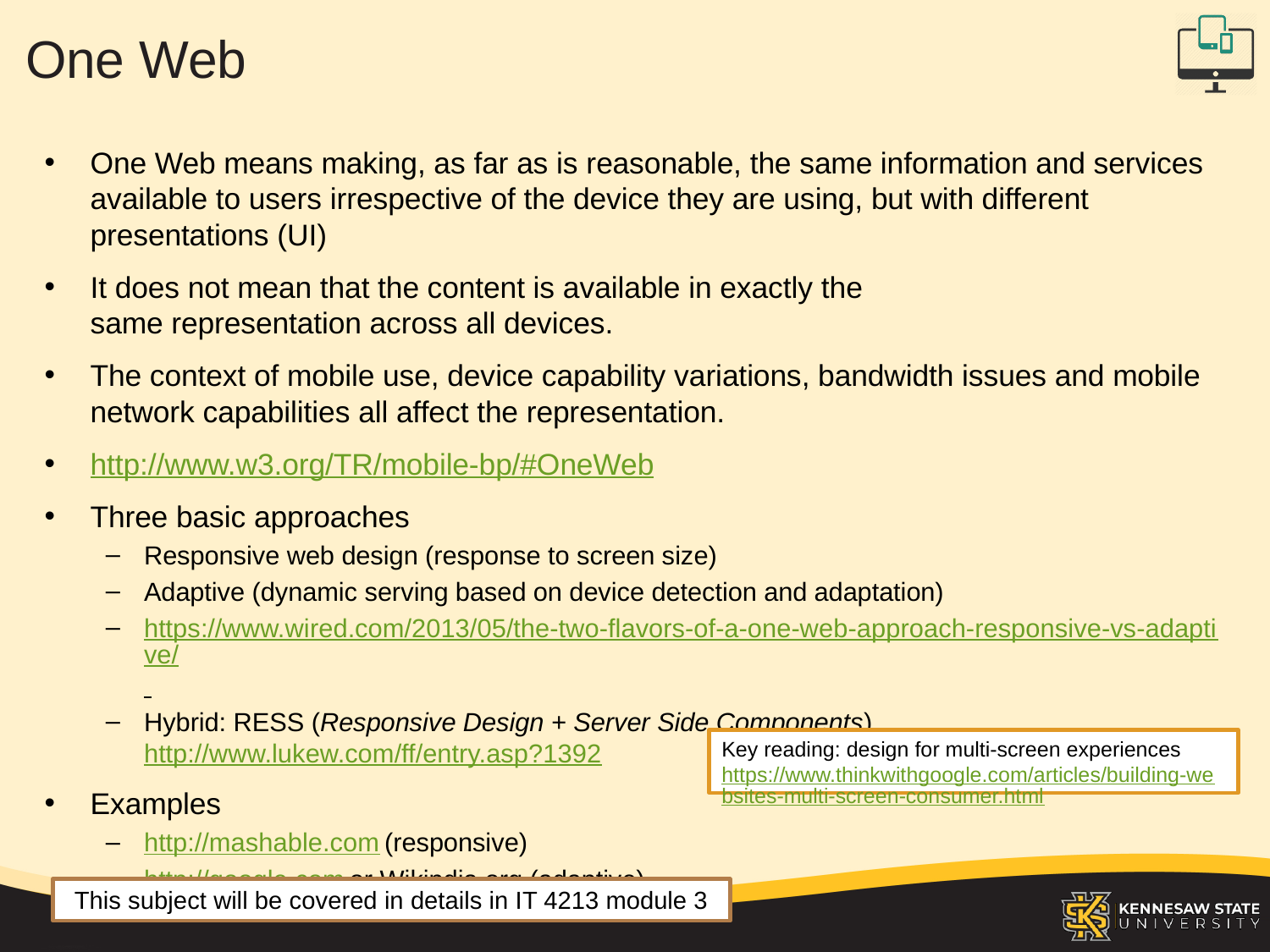

# One Web
One Web means making, as far as is reasonable, the same information and services available to users irrespective of the device they are using, but with different presentations (UI)
It does not mean that the content is available in exactly the same representation across all devices.
The context of mobile use, device capability variations, bandwidth issues and mobile network capabilities all affect the representation.
http://www.w3.org/TR/mobile-bp/#OneWeb
Three basic approaches
Responsive web design (response to screen size)
Adaptive (dynamic serving based on device detection and adaptation)
https://www.wired.com/2013/05/the-two-flavors-of-a-one-web-approach-responsive-vs-adaptive/
Hybrid: RESS (Responsive Design + Server Side Components) http://www.lukew.com/ff/entry.asp?1392
Examples
http://mashable.com (responsive)
http://google.com or Wikipdia.org (adaptive)
Key reading: design for multi-screen experiences https://www.thinkwithgoogle.com/articles/building-websites-multi-screen-consumer.html
This subject will be covered in details in IT 4213 module 3